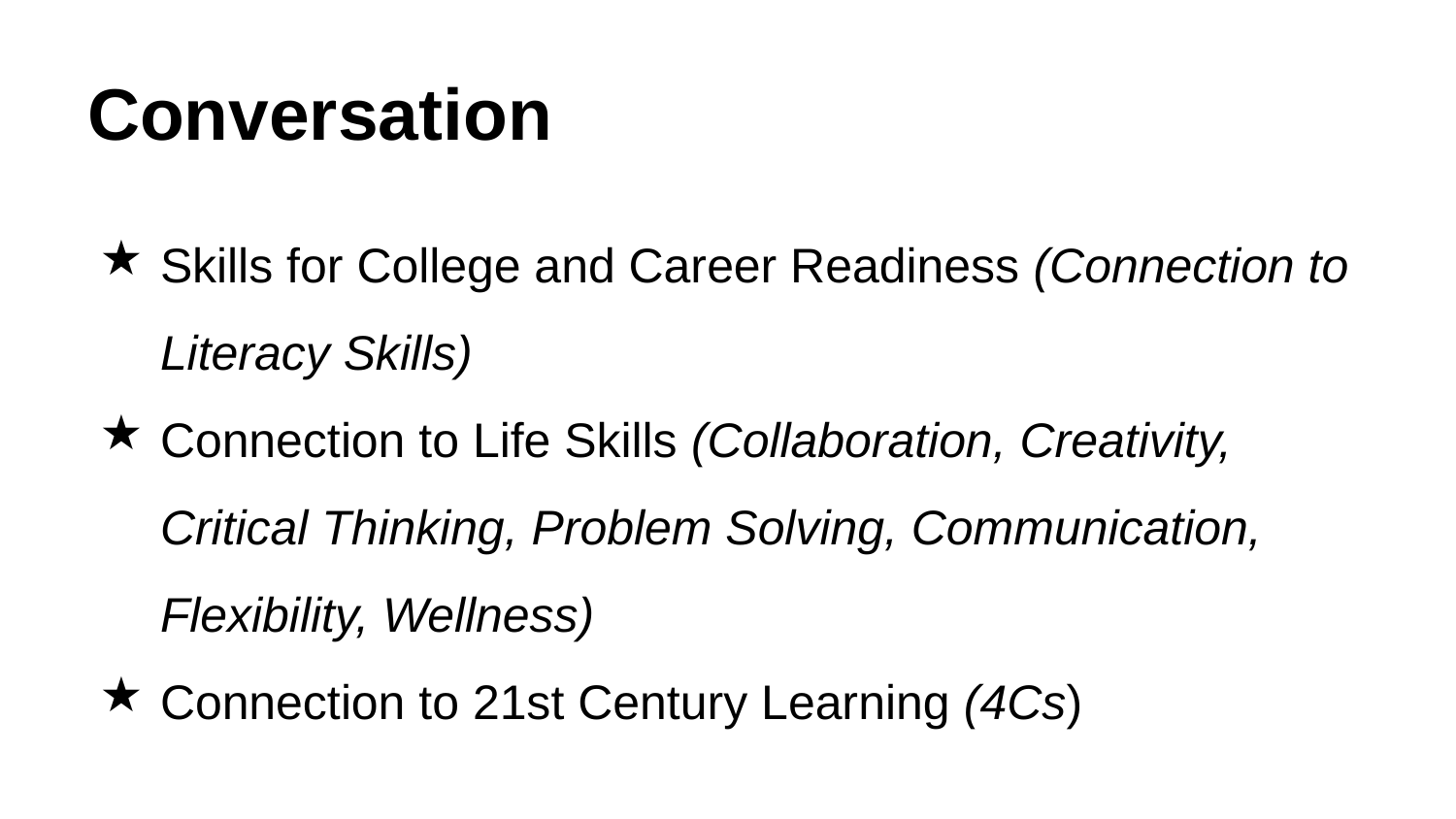

# Conversation
Skills for College and Career Readiness (Connection to Literacy Skills)
Connection to Life Skills (Collaboration, Creativity, Critical Thinking, Problem Solving, Communication, Flexibility, Wellness)
Connection to 21st Century Learning (4Cs)